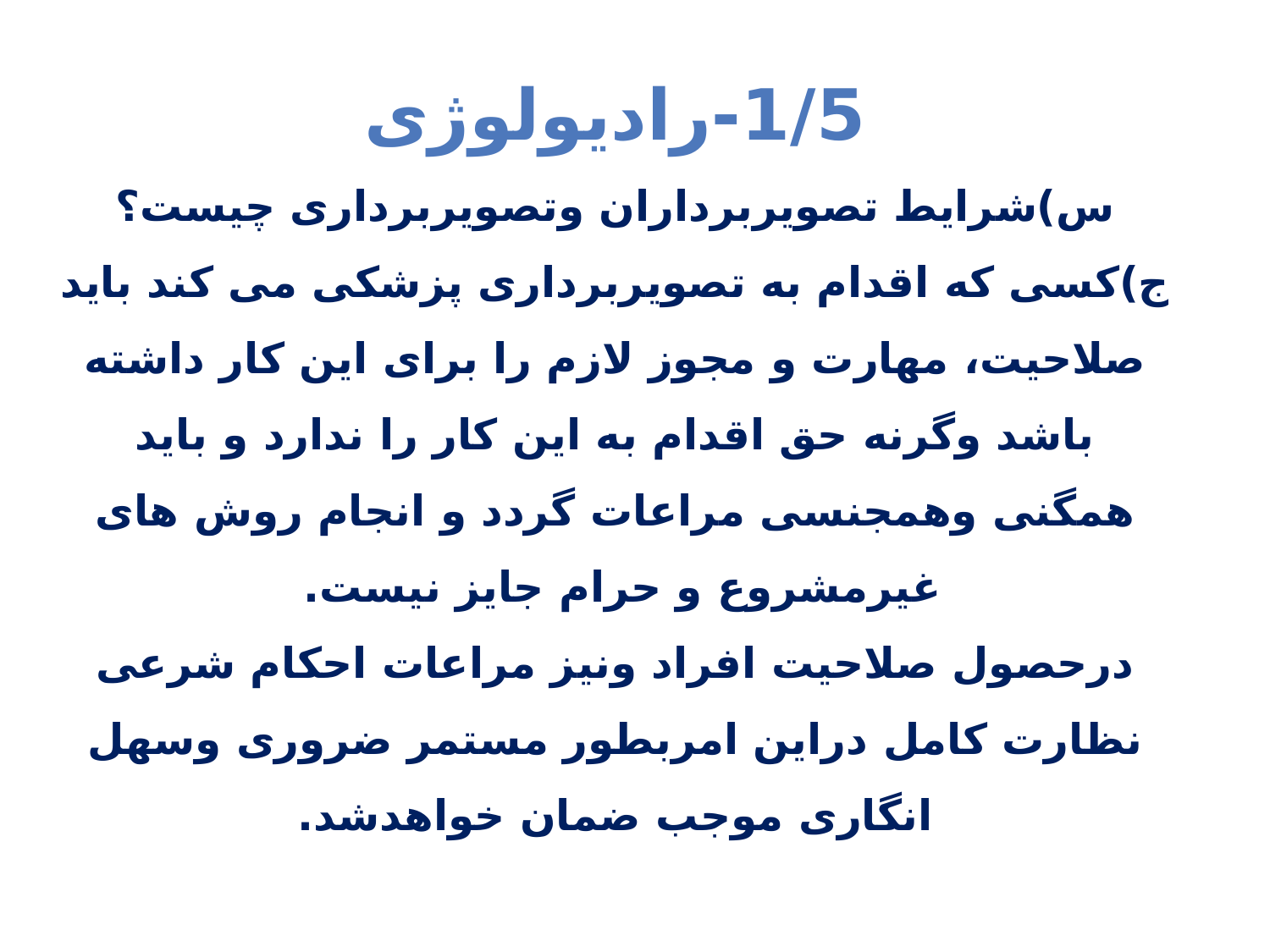

1/5-راديولوژى
س)شرایط تصویربرداران وتصویربرداری چیست؟
ج)كسى كه اقدام به تصويربردارى پزشكى مى كند بايد صلاحيت، مهارت و مجوز لازم را براى اين كار داشته باشد وگرنه حق اقدام به اين كار را ندارد و باید همگنی وهمجنسی مراعات گردد و انجام روش هاى غيرمشروع و حرام جايز نيست.
درحصول صلاحیت افراد ونیز مراعات احکام شرعی نظارت کامل دراین امربطور مستمر ضروری وسهل انگاری موجب ضمان خواهدشد.